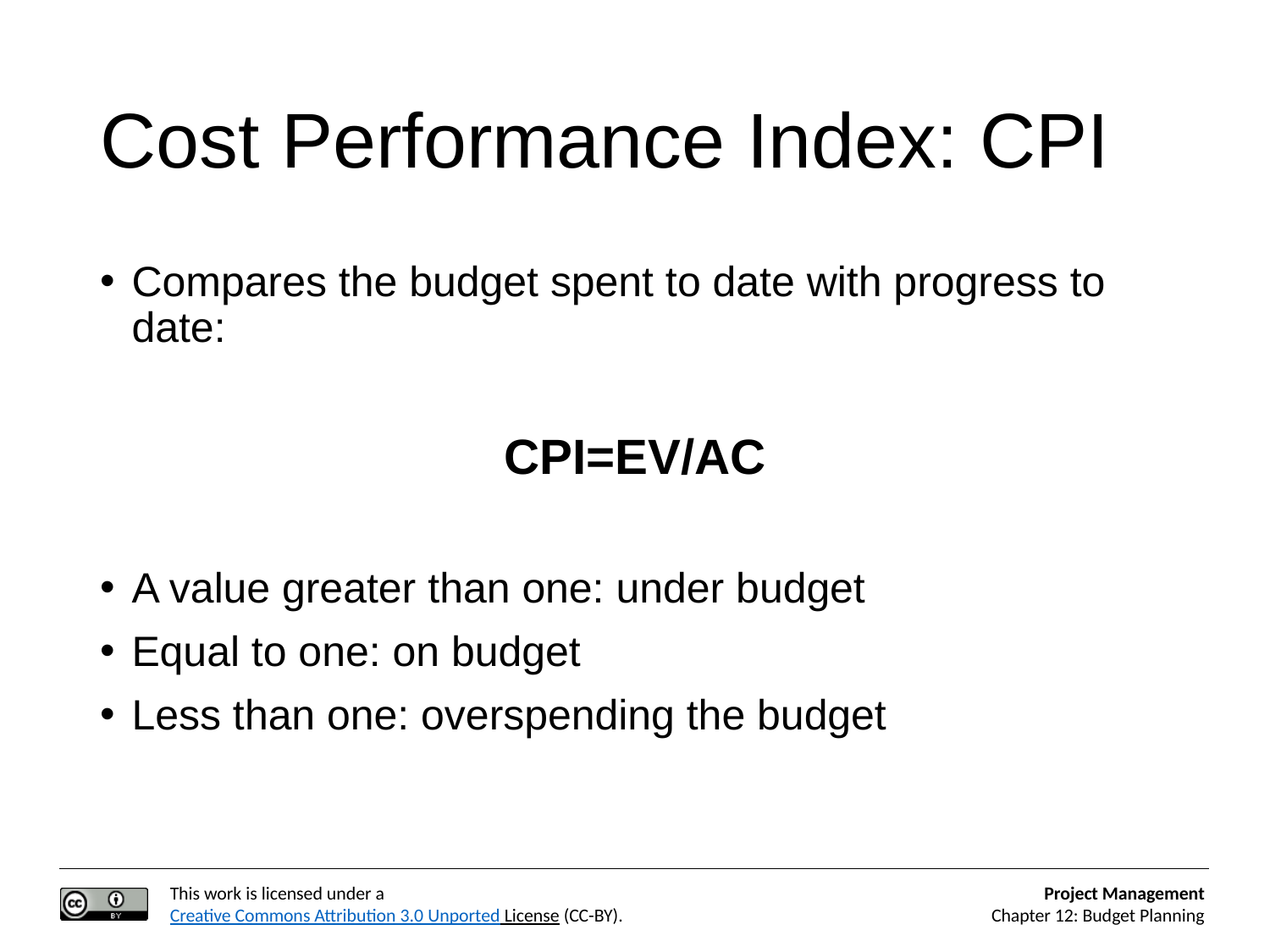

# Cost Performance Index: CPI
Compares the budget spent to date with progress to date:

CPI=EV/AC

A value greater than one: under budget
Equal to one: on budget
Less than one: overspending the budget